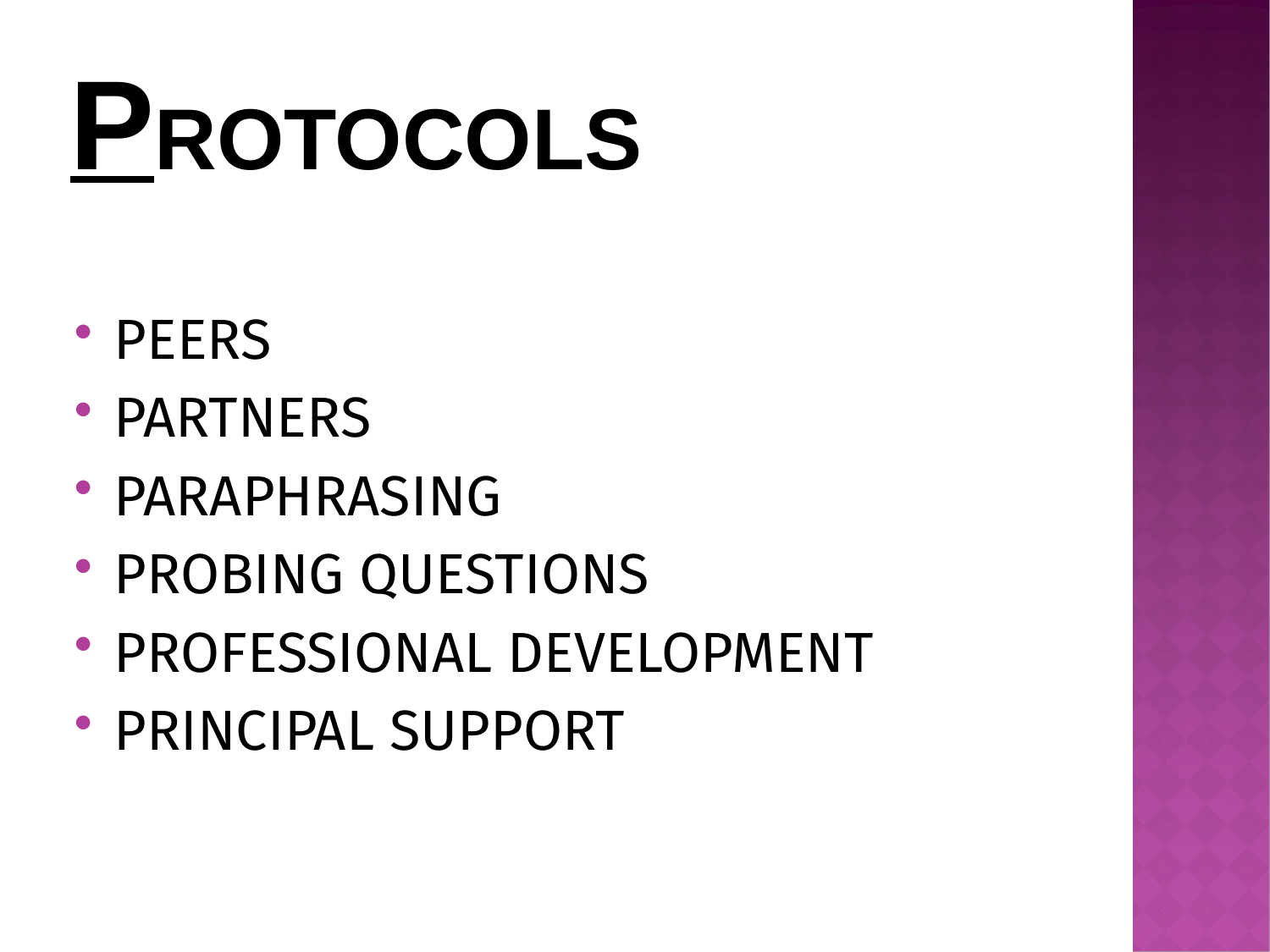

# pROTOCoLS
PEERS
PARTNERS
PARAPHRASING
PROBING QUESTIONS
PROFESSIONAL DEVELOPMENT
PRINCIPAL SUPPORT